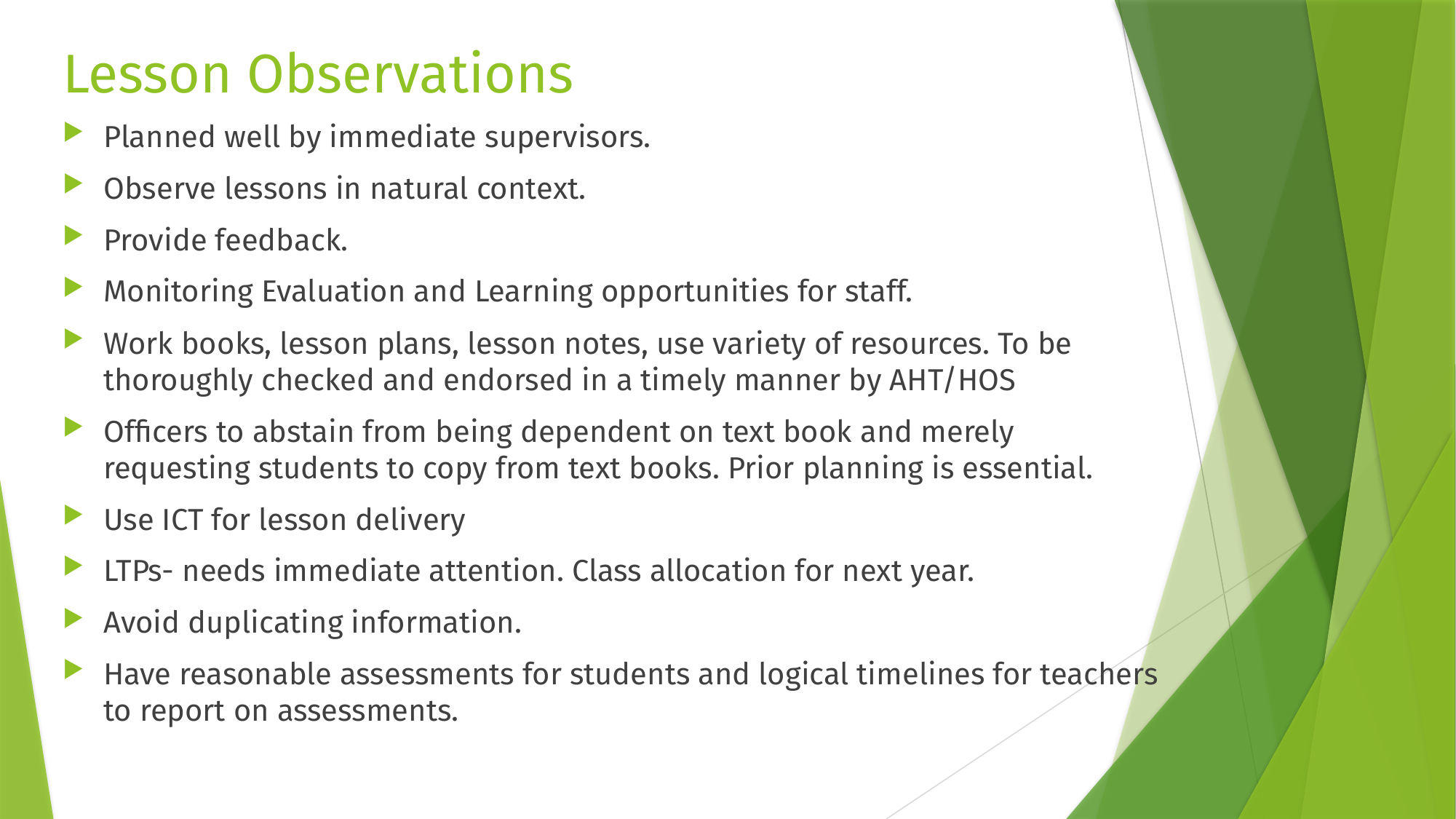

# Lesson Observations
Planned well by immediate supervisors.
Observe lessons in natural context.
Provide feedback.
Monitoring Evaluation and Learning opportunities for staff.
Work books, lesson plans, lesson notes, use variety of resources. To be thoroughly checked and endorsed in a timely manner by AHT/HOS
Officers to abstain from being dependent on text book and merely requesting students to copy from text books. Prior planning is essential.
Use ICT for lesson delivery
LTPs- needs immediate attention. Class allocation for next year.
Avoid duplicating information.
Have reasonable assessments for students and logical timelines for teachers to report on assessments.